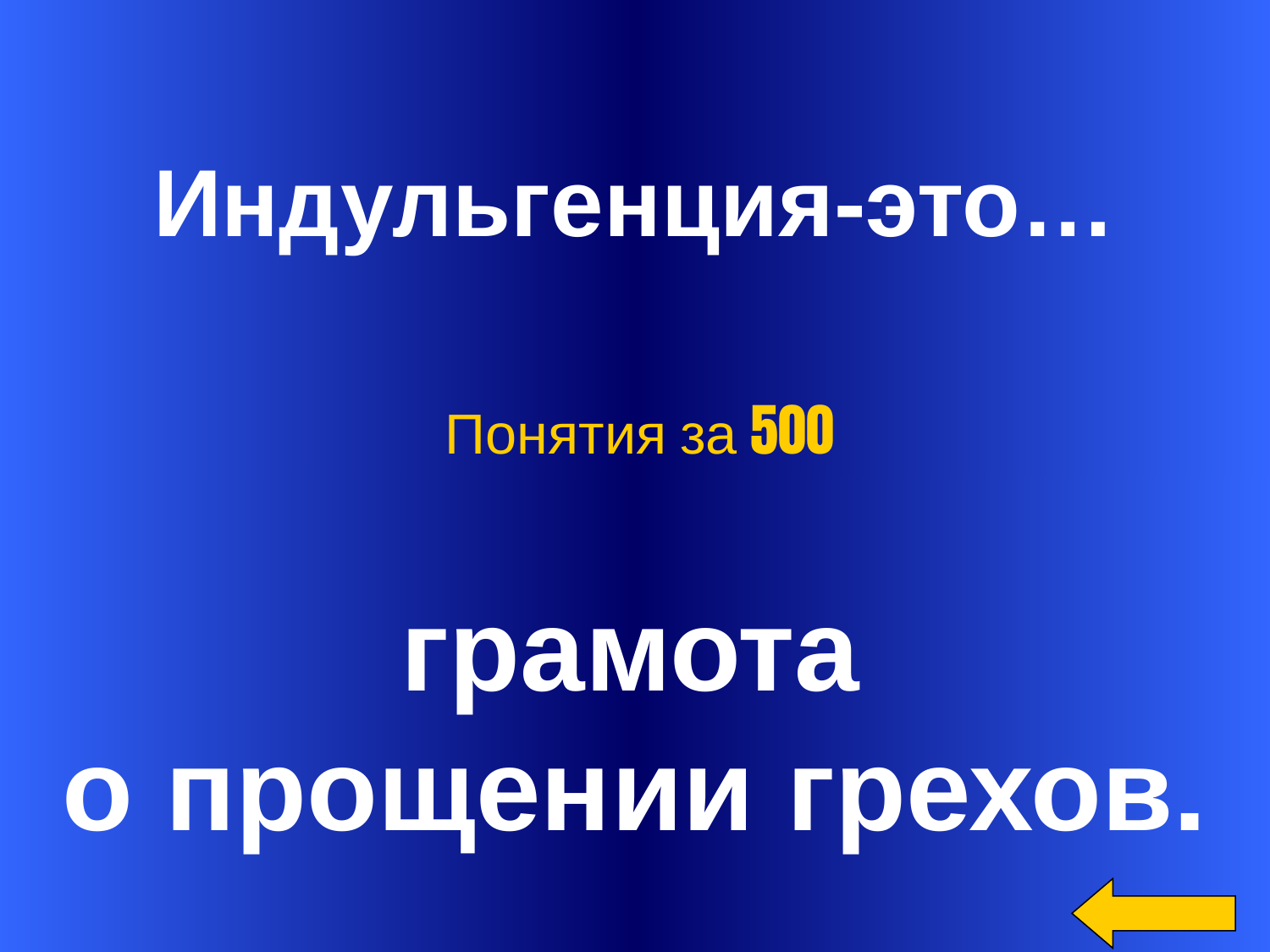

Индульгенция-это…
Понятия за 500
 грамота
о прощении грехов.